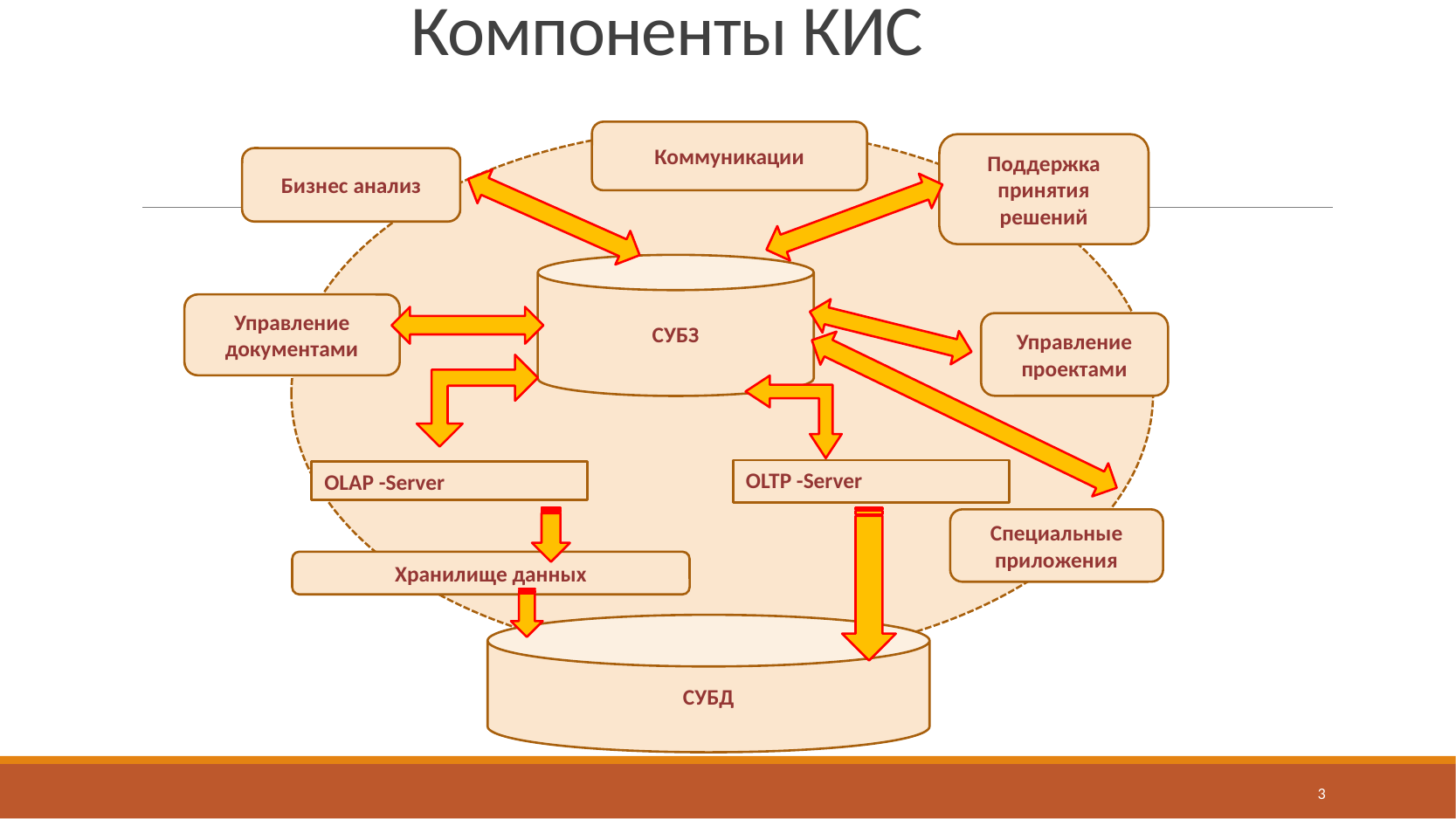

# Компоненты КИС
Коммуникации

Поддержка принятия решений
Бизнес анализ

СУБЗ
Управление документами

Управление проектами

OLTP -Server
OLAP -Server
Специальные приложения

Хранилище данных

СУБД

3